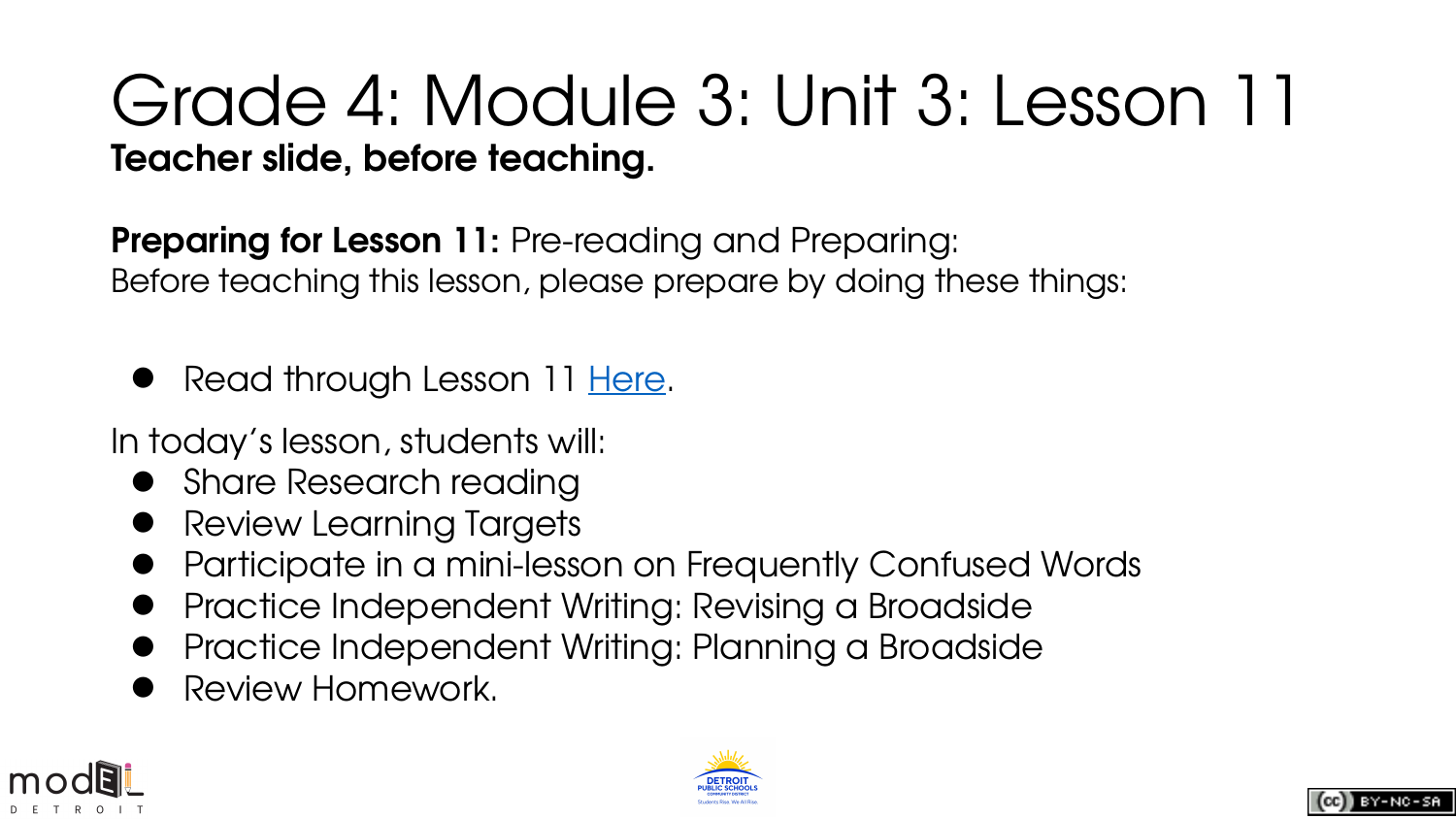

# Grade 4: Module 3: Unit 3: Lesson 11
Teacher slide, before teaching.
Preparing for Lesson 11: Pre-reading and Preparing:
Before teaching this lesson, please prepare by doing these things:

Read through Lesson 11 Here.
In today’s lesson, students will:
Share Research reading
Review Learning Targets
Participate in a mini-lesson on Frequently Confused Words
Practice Independent Writing: Revising a Broadside
Practice Independent Writing: Planning a Broadside
Review Homework.